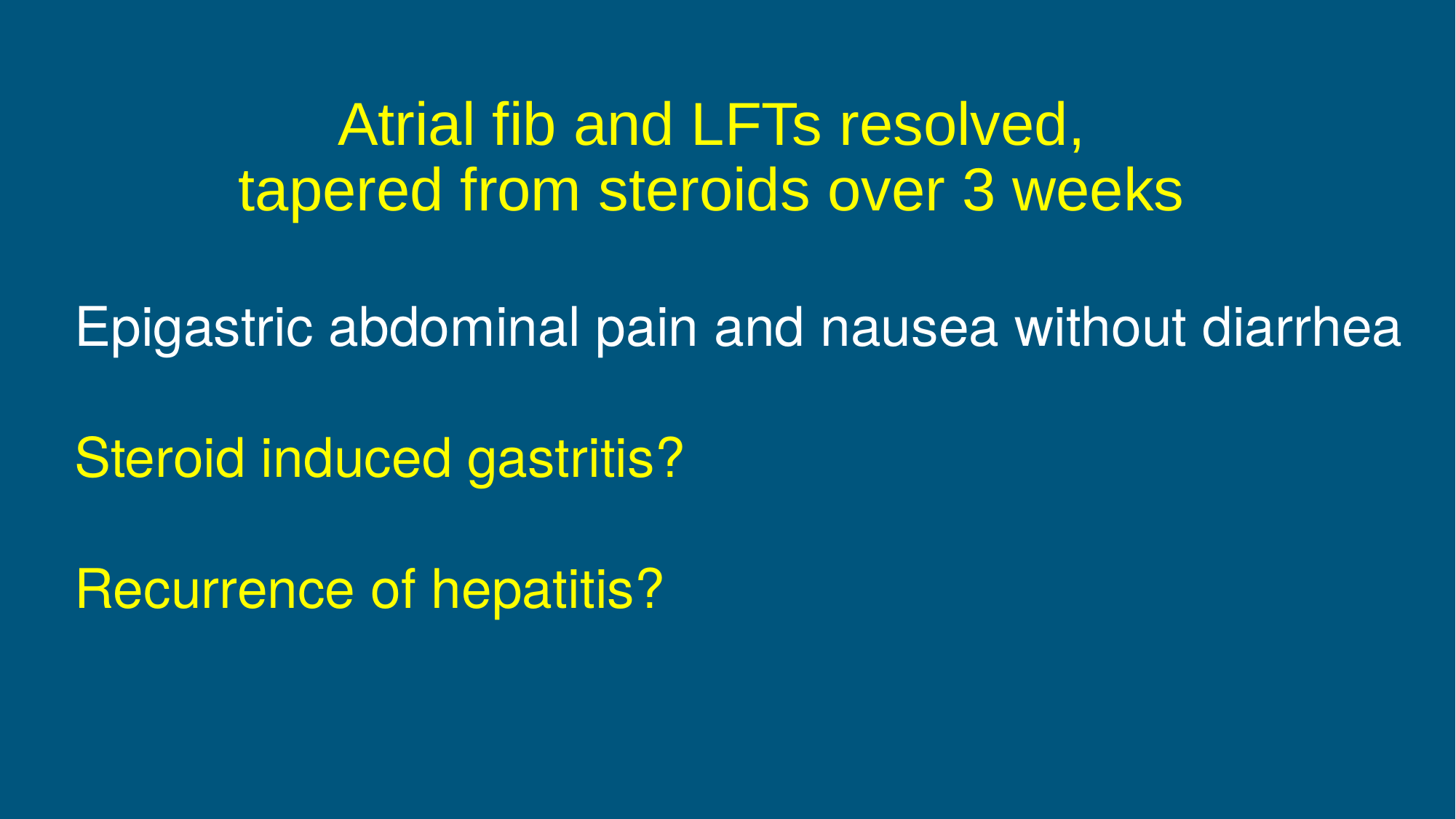

# Atrial fib and LFTs resolved, tapered from steroids over 3 weeks
Epigastric abdominal pain and nausea without diarrhea

Steroid induced gastritis?

Recurrence of hepatitis?